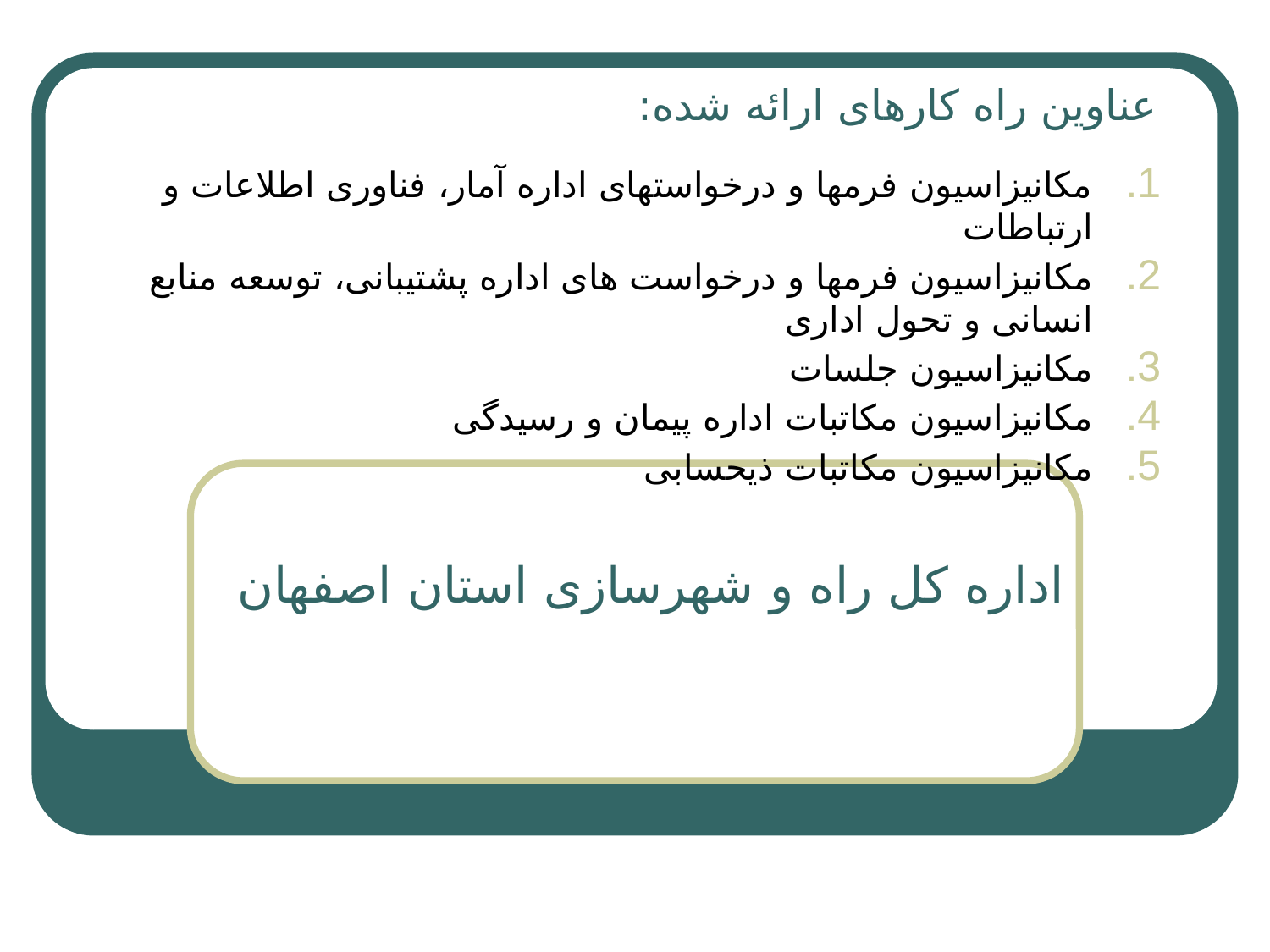

# عناوین راه کارهای ارائه شده:
مکانیزاسیون فرمها و درخواستهای اداره آمار، فناوری اطلاعات و ارتباطات
مکانیزاسیون فرمها و درخواست های اداره پشتیبانی، توسعه منابع انسانی و تحول اداری
مکانیزاسیون جلسات
مکانیزاسیون مکاتبات اداره پیمان و رسیدگی
مکانیزاسیون مکاتبات ذیحسابی

اداره کل راه و شهرسازی استان اصفهان